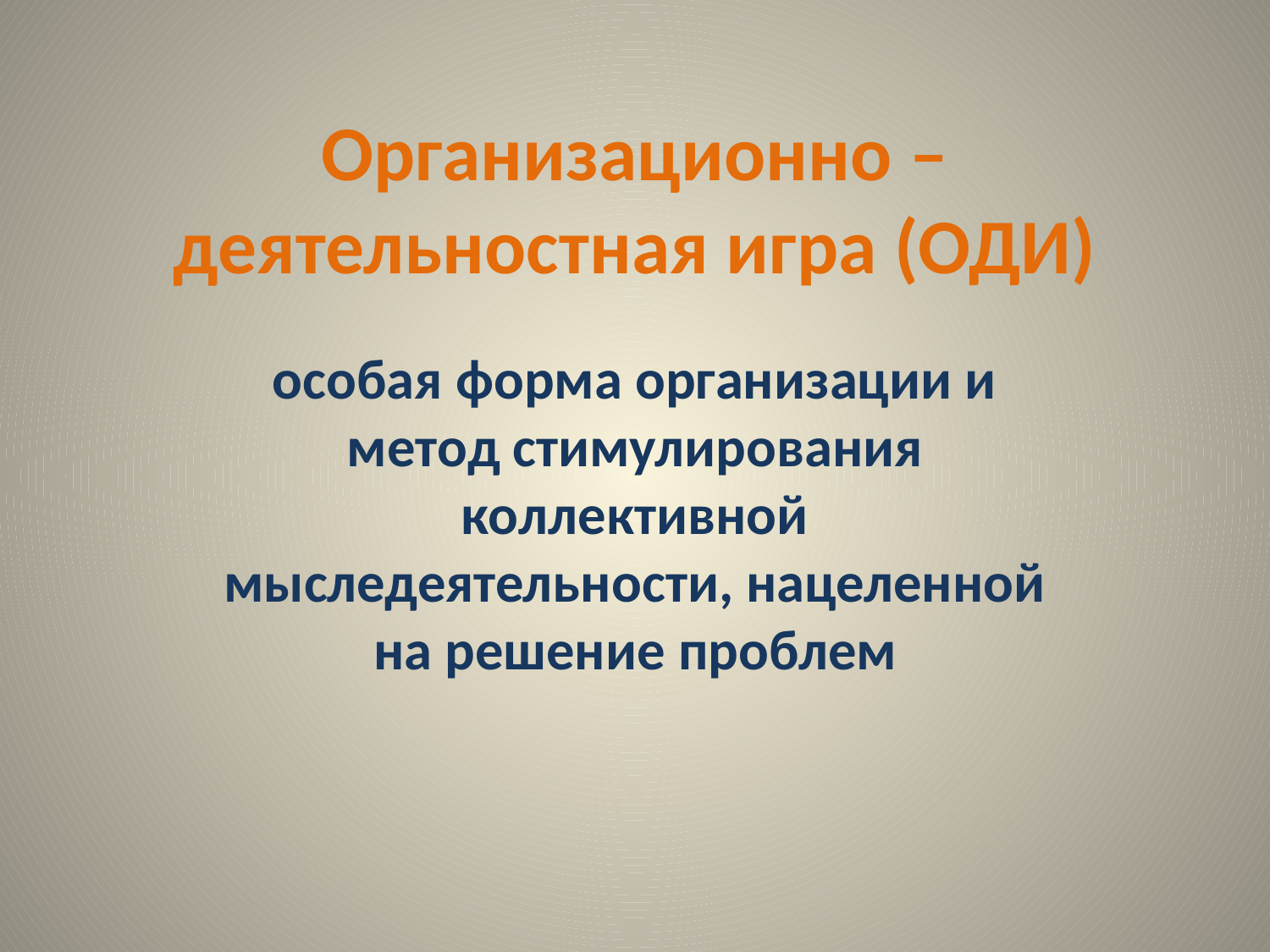

# Организационно – деятельностная игра (ОДИ)
особая форма организации и метод стимулирования коллективной мыследеятельности, нацеленной на решение проблем